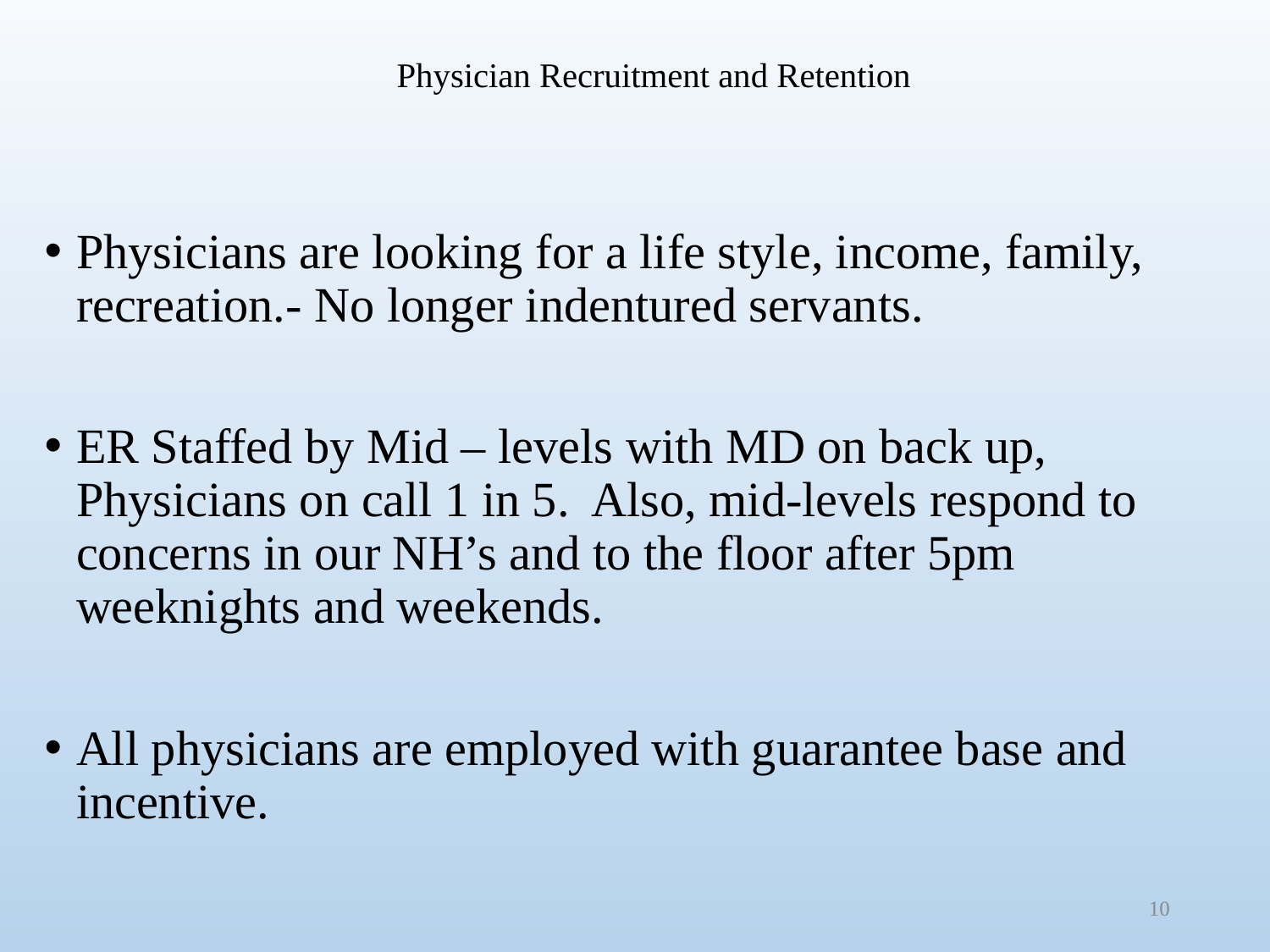

# Physician Recruitment and Retention

Physicians are looking for a life style, income, family, recreation.- No longer indentured servants.

ER Staffed by Mid – levels with MD on back up, Physicians on call 1 in 5.  Also, mid-levels respond to concerns in our NH’s and to the floor after 5pm weeknights and weekends.

All physicians are employed with guarantee base and incentive.

10